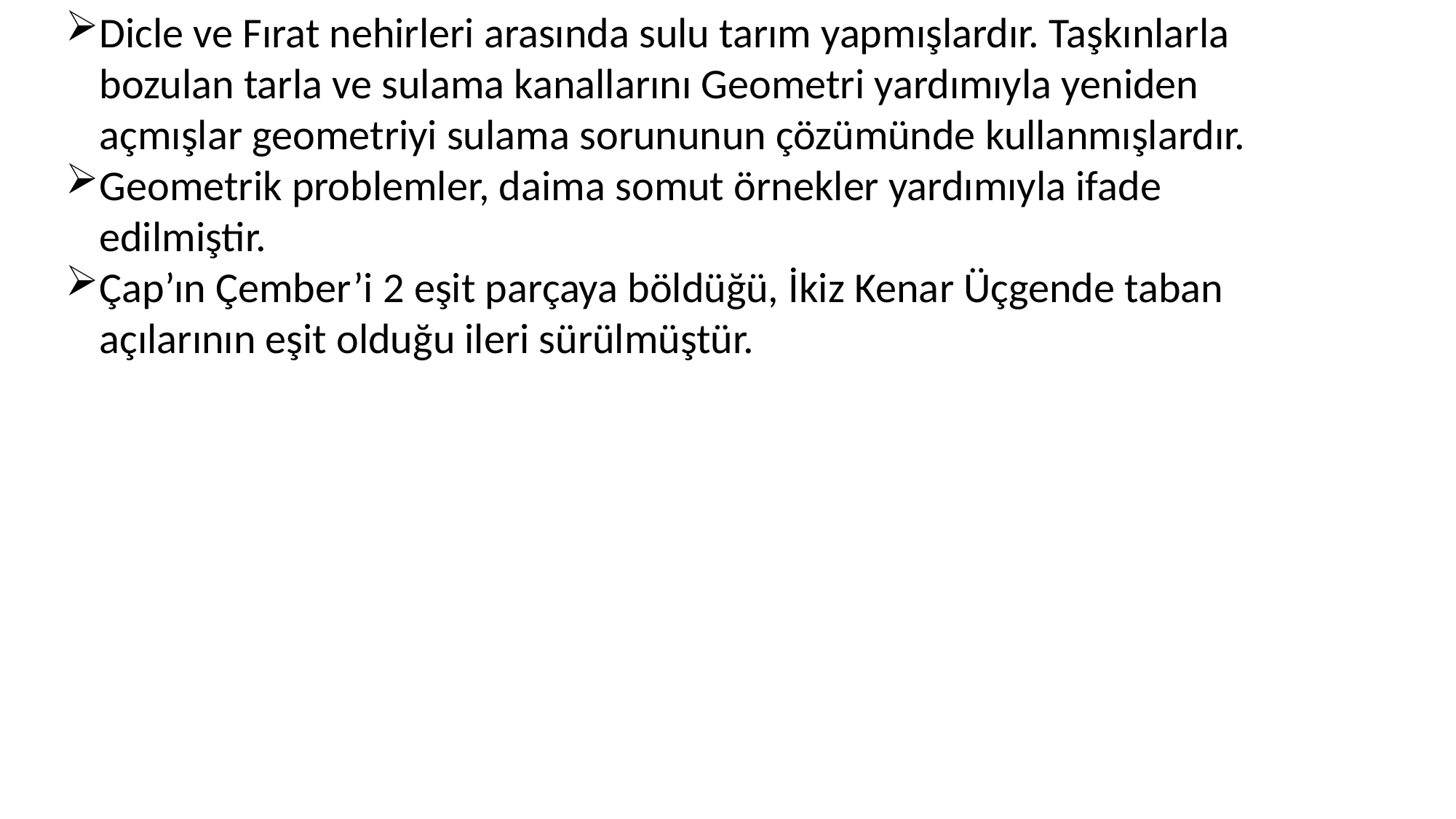

Dicle ve Fırat nehirleri arasında sulu tarım yapmışlardır. Taşkınlarla bozulan tarla ve sulama kanallarını Geometri yardımıyla yeniden açmışlar geometriyi sulama sorununun çözümünde kullanmışlardır.
Geometrik problemler, daima somut örnekler yardımıyla ifade edilmiştir.
Çap’ın Çember’i 2 eşit parçaya böldüğü, İkiz Kenar Üçgende taban açılarının eşit olduğu ileri sürülmüştür.